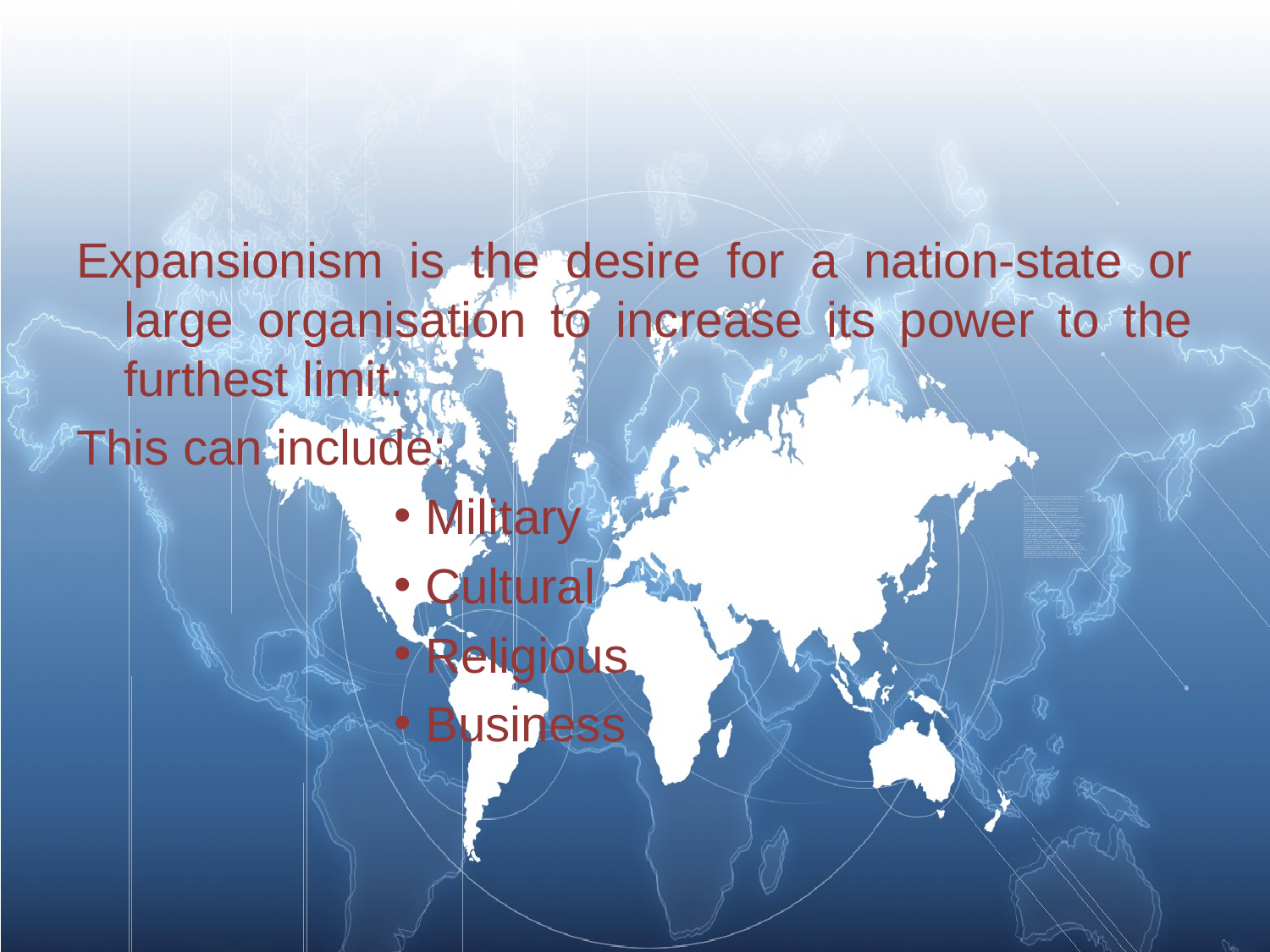

Expansionism is the desire for a nation-state or large organisation to increase its power to the furthest limit.
This can include:
Military
Cultural
Religious
Business